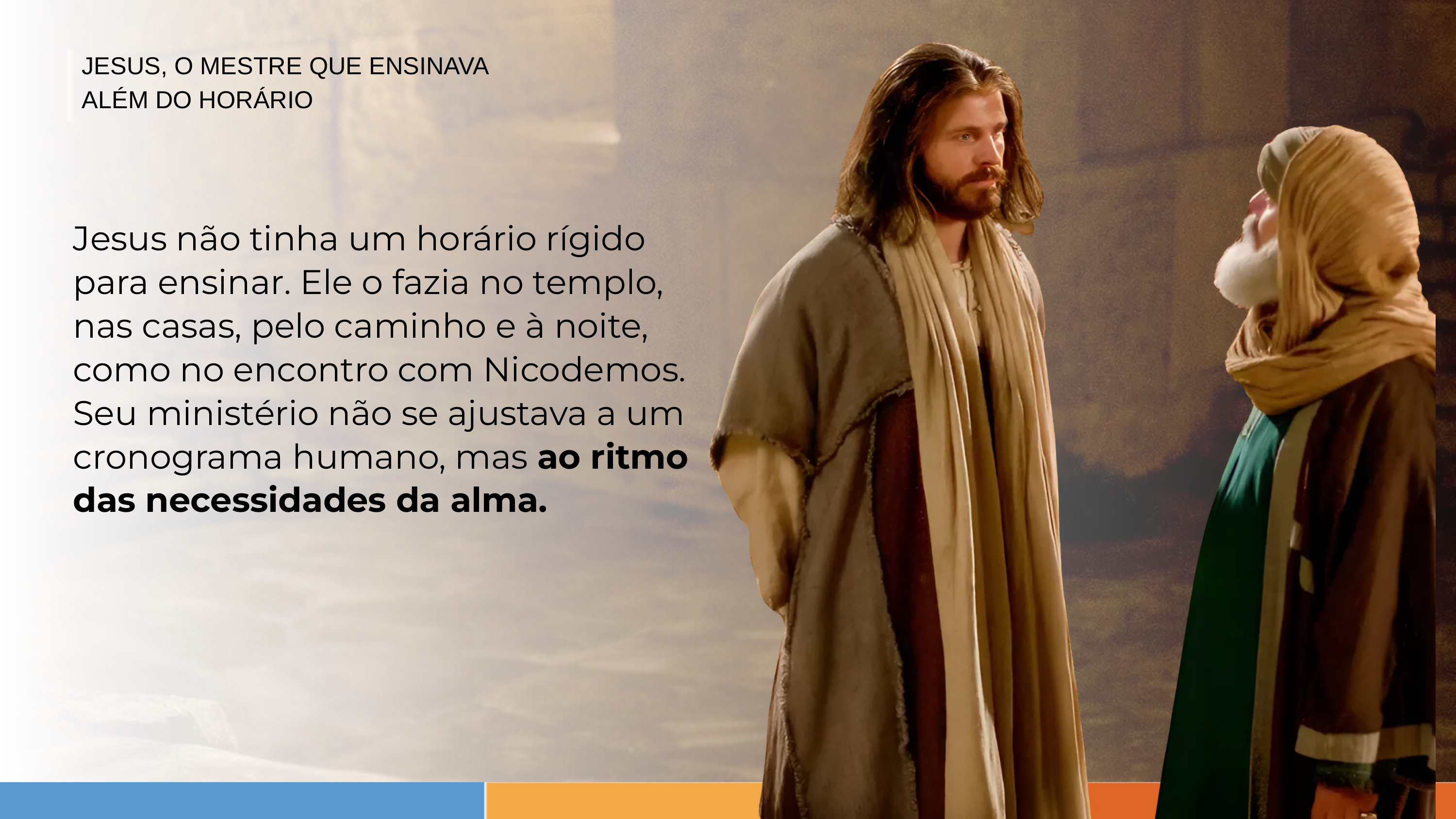

JESUS, O MESTRE QUE ENSINAVA
ALÉM DO HORÁRIO

Jesus não tinha um horário rígido para ensinar. Ele o fazia no templo, nas casas, pelo caminho e à noite, como no encontro com Nicodemos. Seu ministério não se ajustava a um cronograma humano, mas ao ritmo das necessidades da alma.